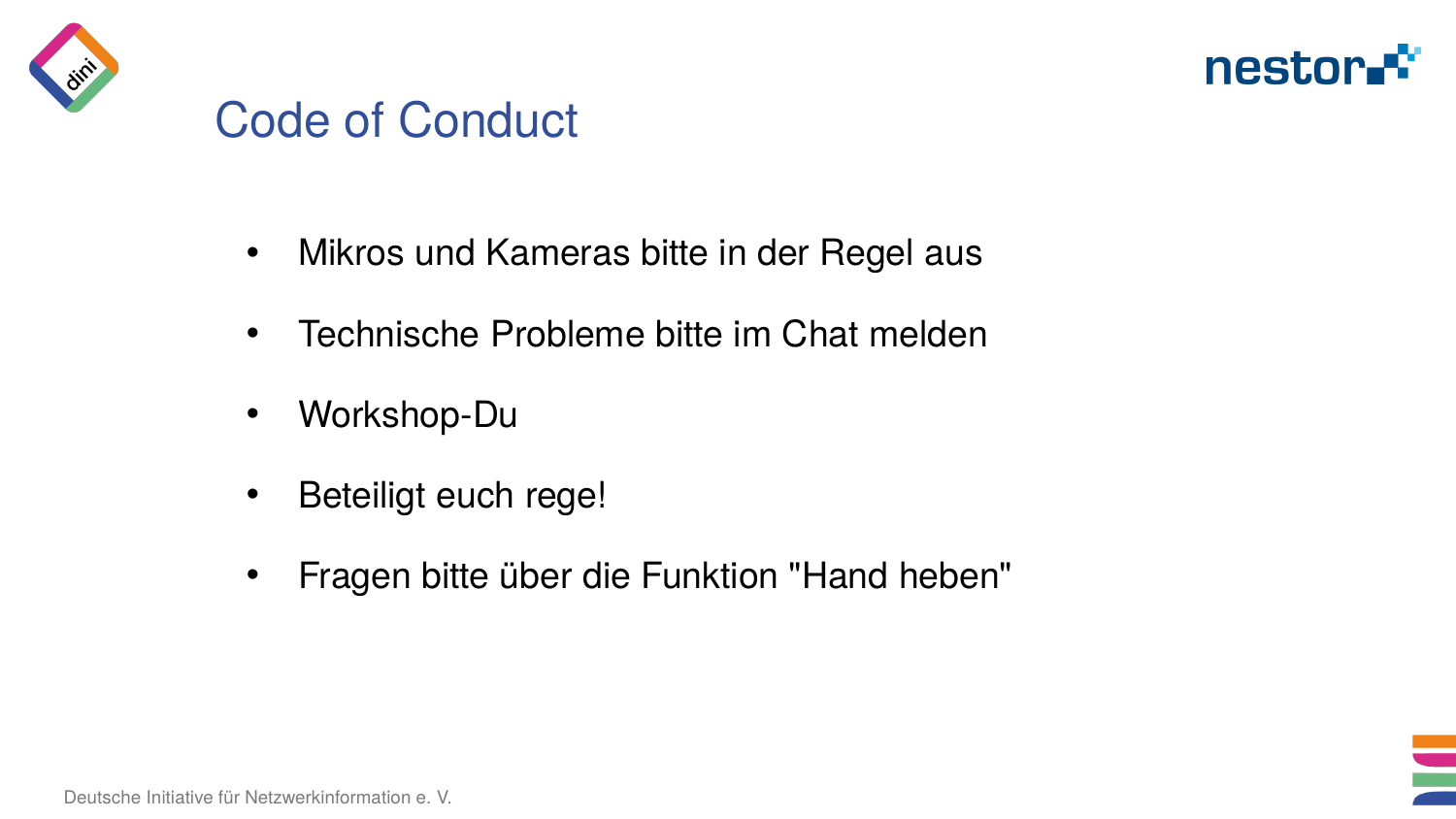

# Code of Conduct
Mikros und Kameras bitte in der Regel aus
Technische Probleme bitte im Chat melden
Workshop-Du
Beteiligt euch rege!
Fragen bitte über die Funktion "Hand heben"